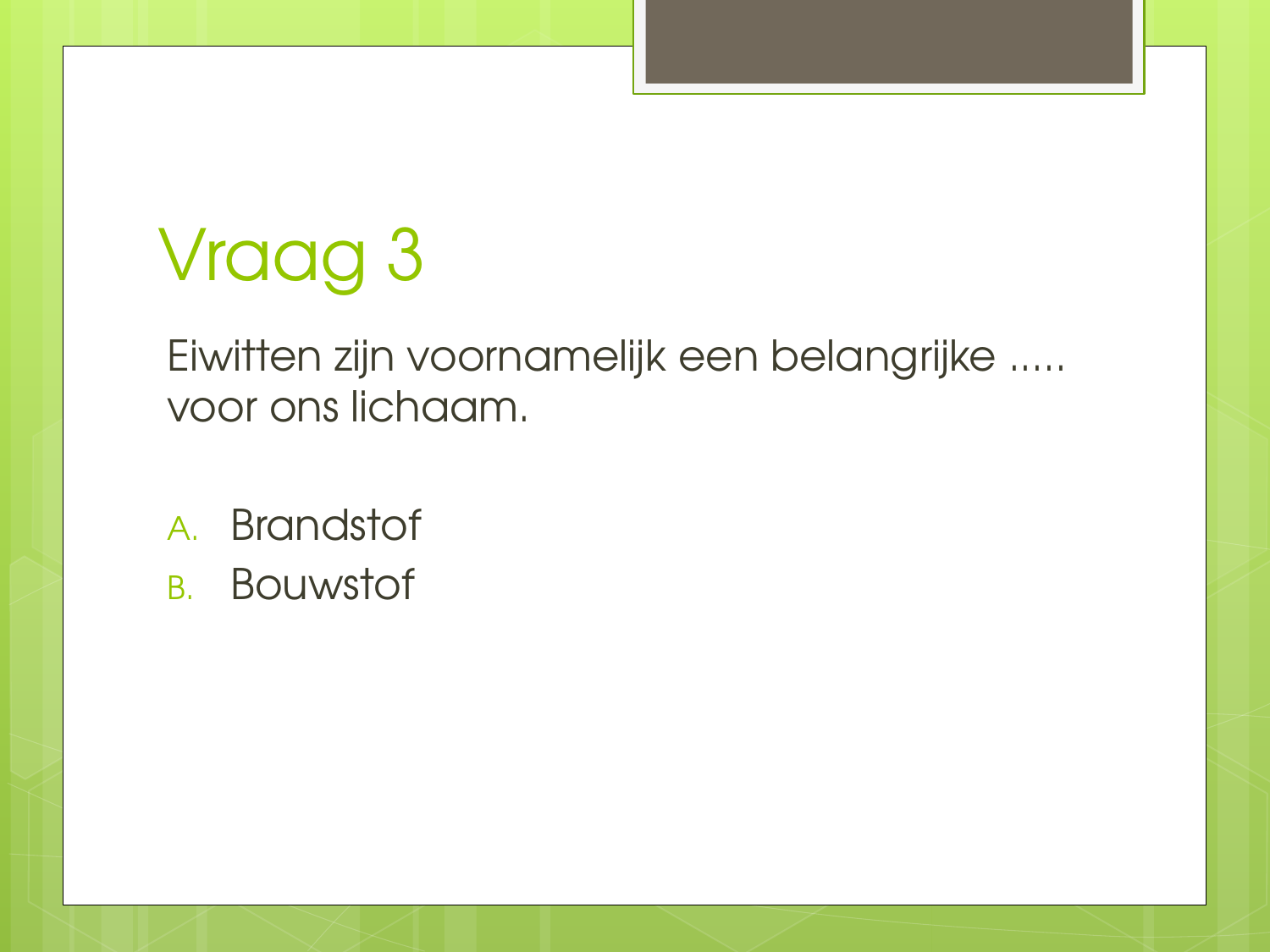

# Vraag 3
Eiwitten zijn voornamelijk een belangrijke ..... voor ons lichaam.

Brandstof
Bouwstof